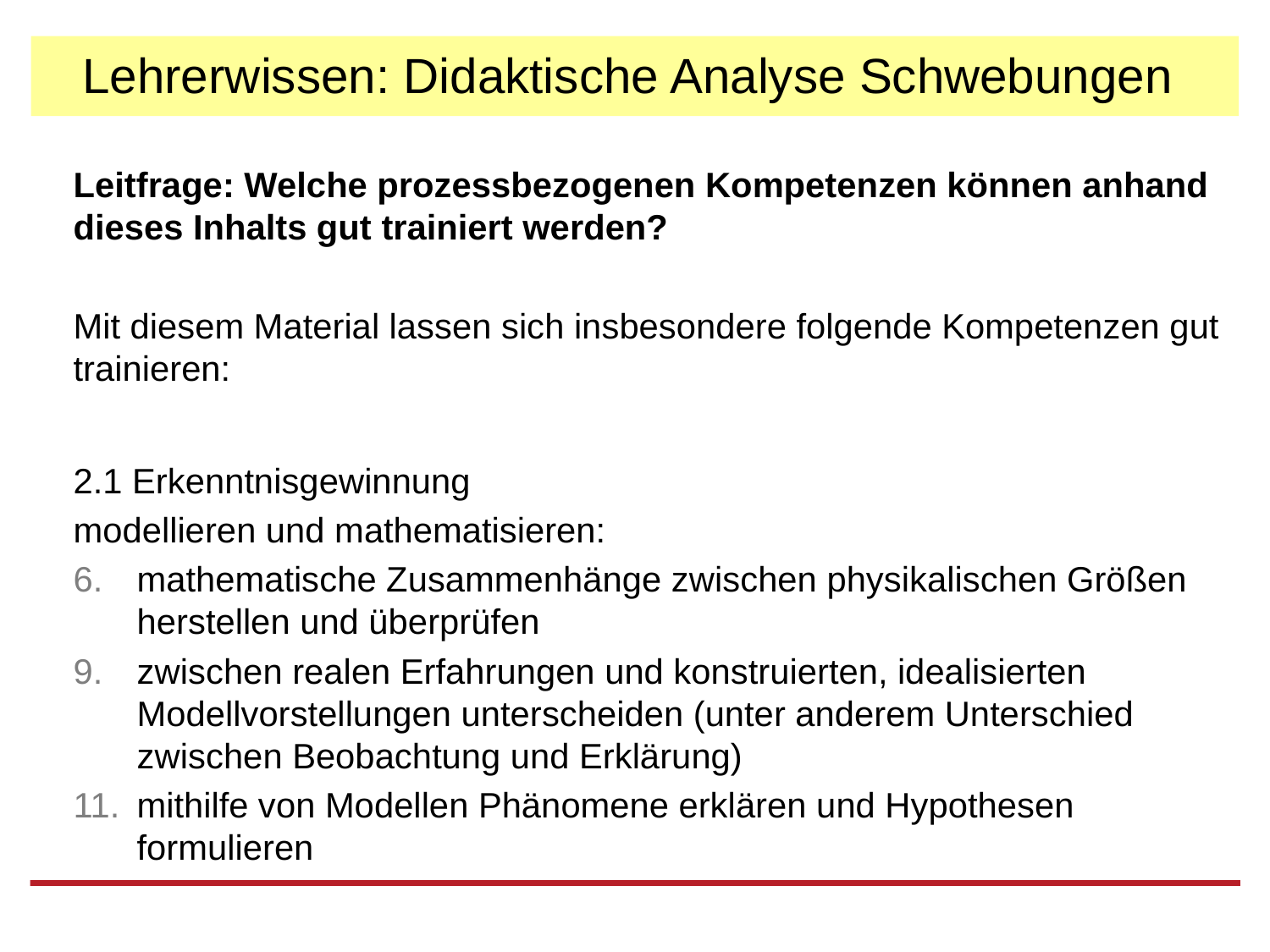

# Lehrerwissen: Didaktische Analyse Schwebungen
Leitfrage: Welche prozessbezogenen Kompetenzen können anhand dieses Inhalts gut trainiert werden?

Mit diesem Material lassen sich insbesondere folgende Kompetenzen gut trainieren:

2.1 Erkenntnisgewinnung
modellieren und mathematisieren:
mathematische Zusammenhänge zwischen physikalischen Größen herstellen und überprüfen
zwischen realen Erfahrungen und konstruierten, idealisierten Modellvorstellungen unterscheiden (unter anderem Unterschied zwischen Beobachtung und Erklärung)
mithilfe von Modellen Phänomene erklären und Hypothesen formulieren